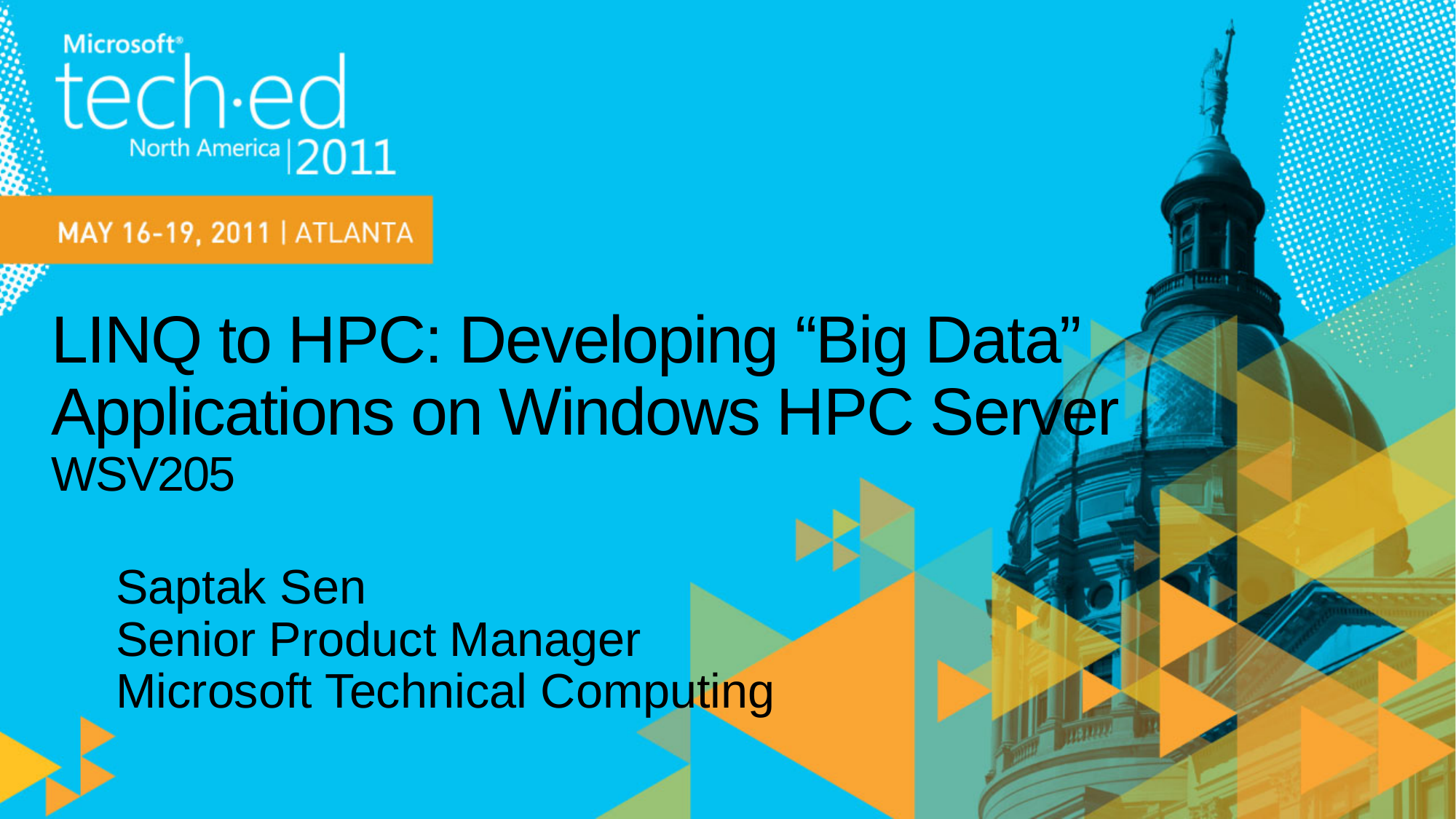

# LINQ to HPC: Developing “Big Data” Applications on Windows HPC Server WSV205
Saptak Sen
Senior Product Manager
Microsoft Technical Computing